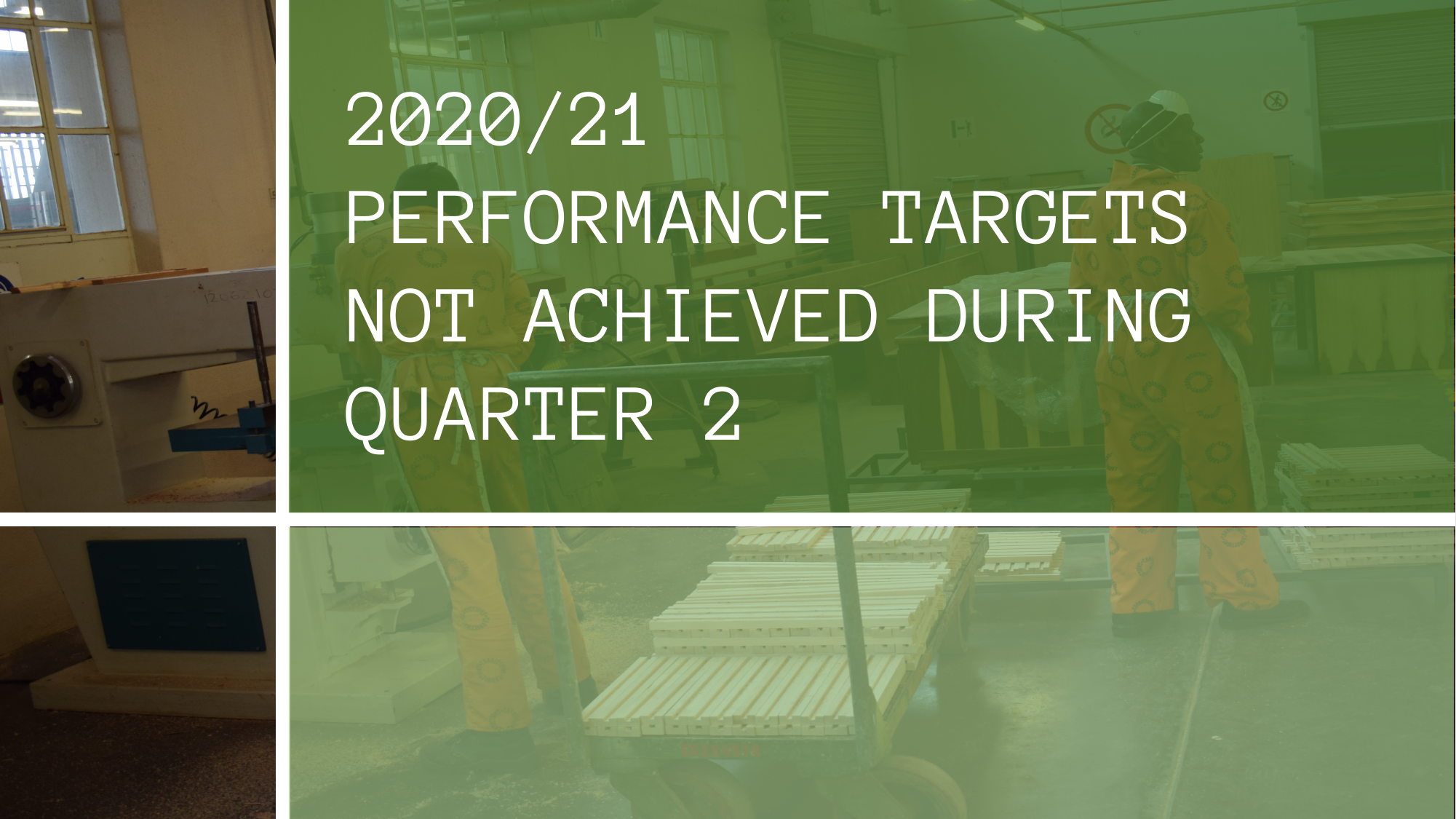

2020/21
PERFORMANCE TARGETS NOT ACHIEVED DURING QUARTER 2